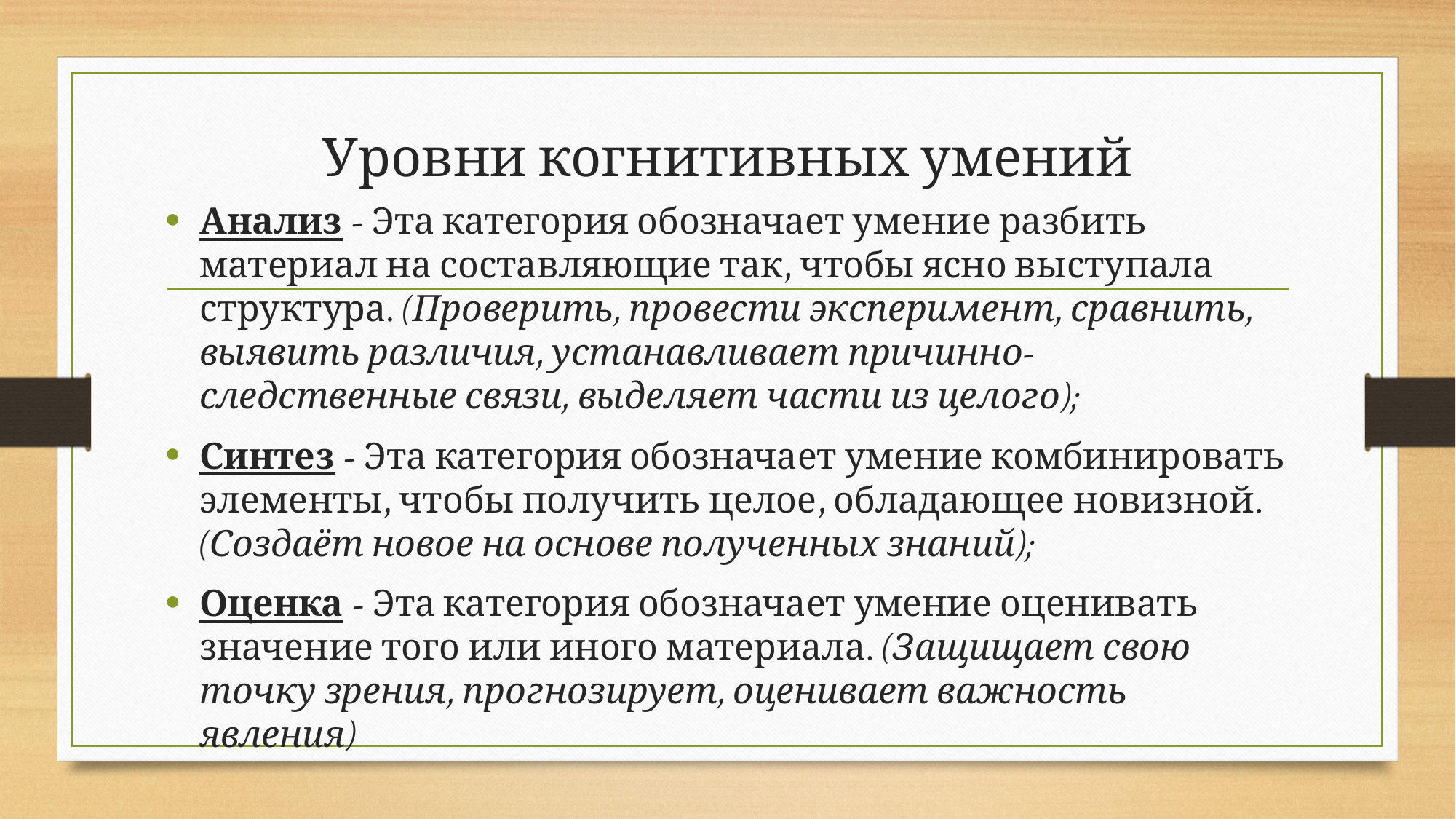

# Уровни когнитивных умений
Анализ - Эта категория обозначает умение разбить материал на составляющие так, чтобы ясно выступала структура. (Проверить, провести эксперимент, сравнить, выявить различия, устанавливает причинно-следственные связи, выделяет части из целого);
Синтез - Эта категория обозначает умение комбинировать элементы, чтобы получить целое, обладающее новизной. (Создаёт новое на основе полученных знаний);
Оценка - Эта категория обозначает умение оценивать значение того или иного материала. (Защищает свою точку зрения, прогнозирует, оценивает важность явления)